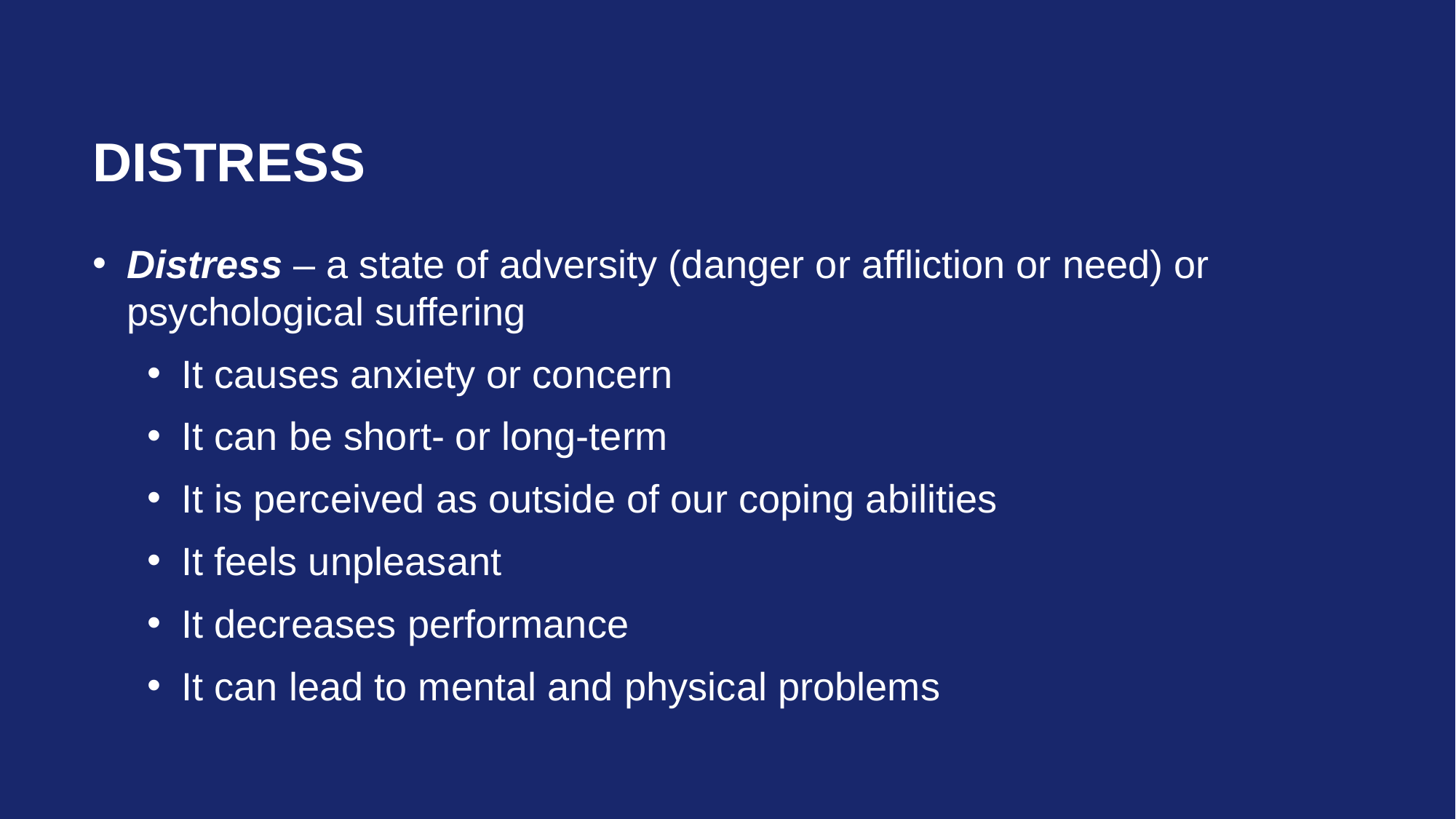

# Distress
Distress – a state of adversity (danger or affliction or need) or psychological suffering
It causes anxiety or concern
It can be short- or long-term
It is perceived as outside of our coping abilities
It feels unpleasant
It decreases performance
It can lead to mental and physical problems